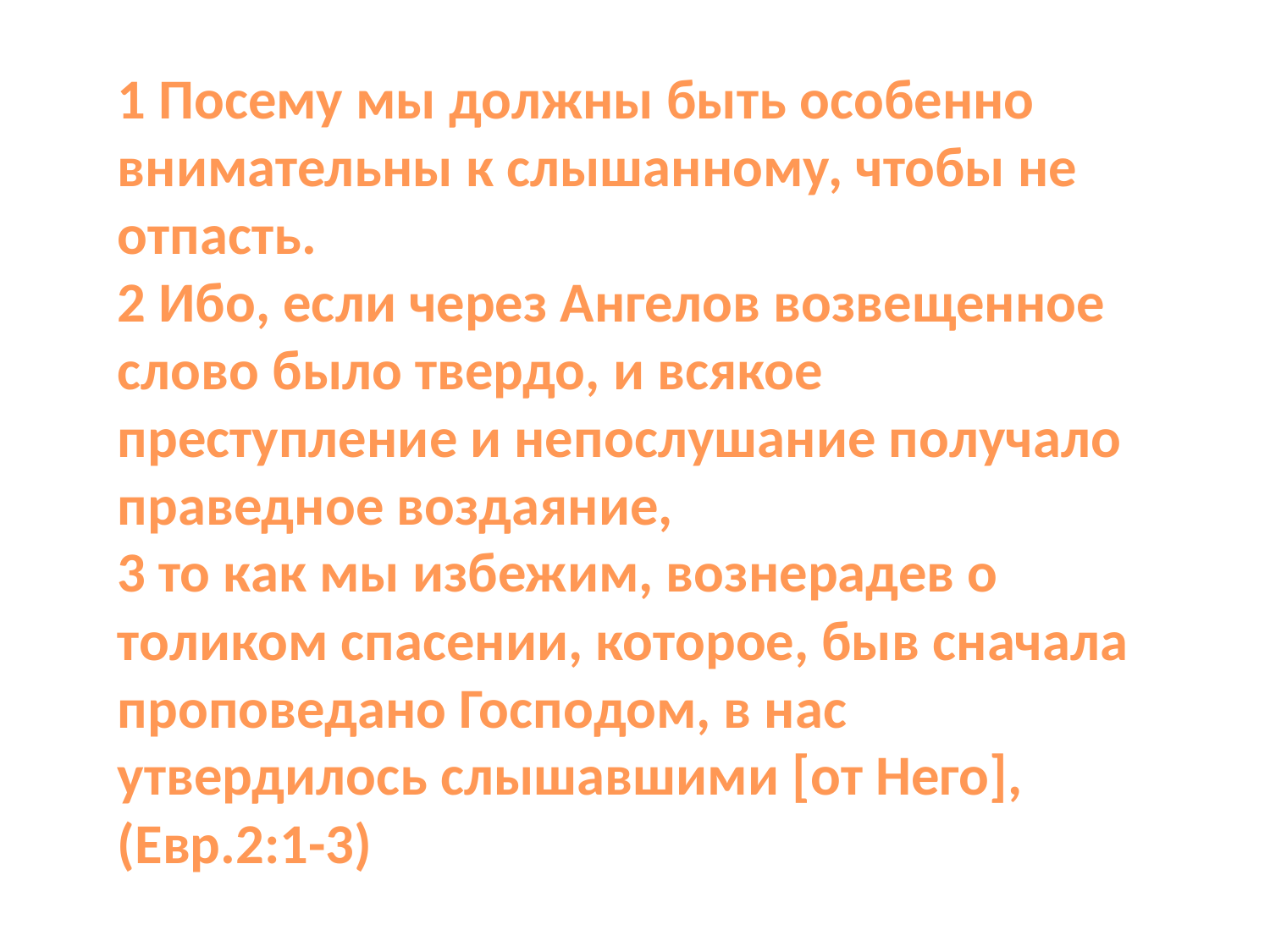

1 Посему мы должны быть особенно внимательны к слышанному, чтобы не отпасть.
2 Ибо, если через Ангелов возвещенное слово было твердо, и всякое преступление и непослушание получало праведное воздаяние,
3 то как мы избежим, вознерадев о толиком спасении, которое, быв сначала проповедано Господом, в нас утвердилось слышавшими [от Него],
(Евр.2:1-3)